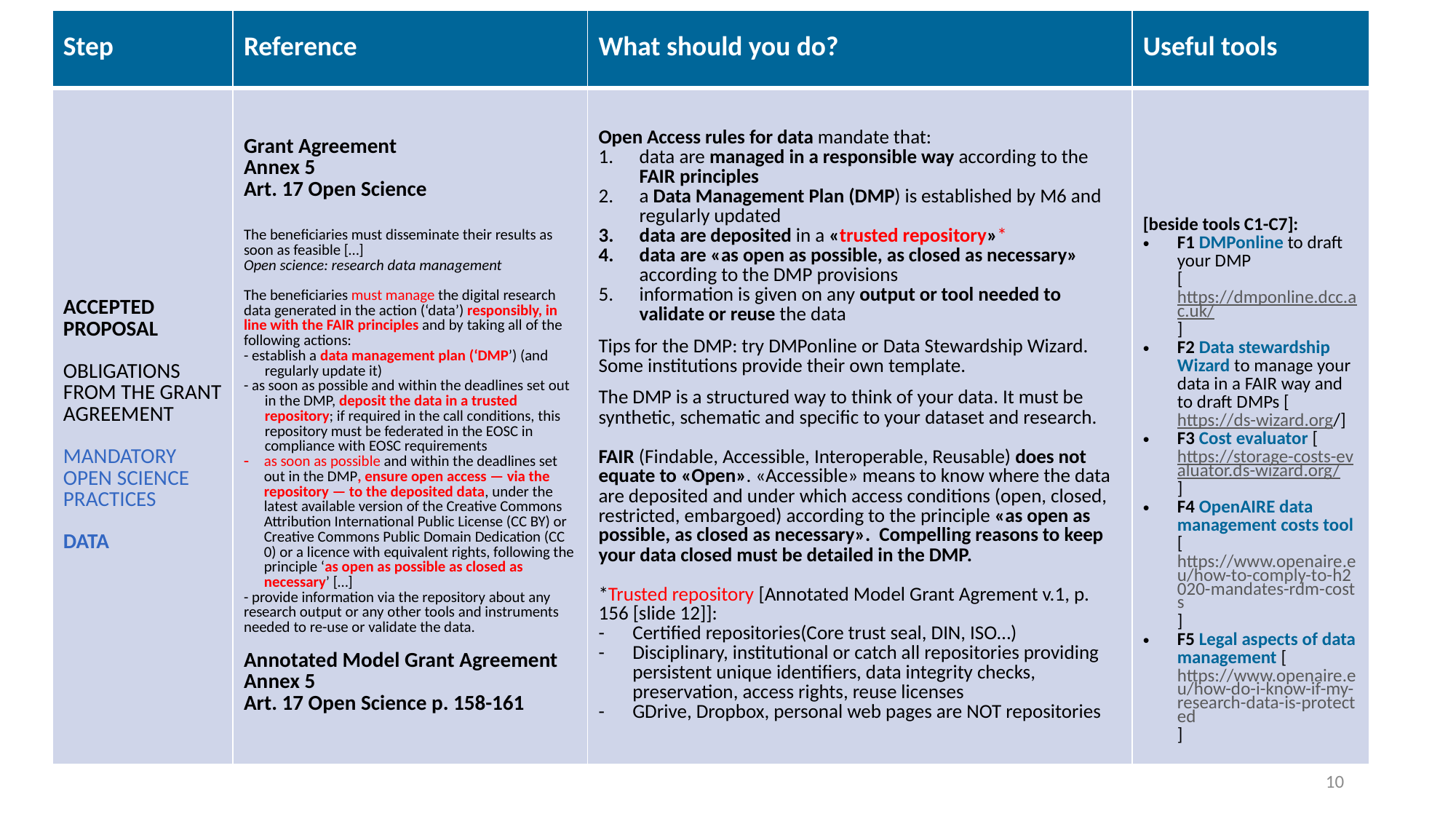

| Step | Reference | What should you do? | Useful tools |
| --- | --- | --- | --- |
| ACCEPTED PROPOSAL OBLIGATIONS FROM THE GRANT AGREEMENT MANDATORY OPEN SCIENCE PRACTICES DATA | Grant Agreement Annex 5 Art. 17 Open Science The beneficiaries must disseminate their results as soon as feasible […] Open science: research data management The beneficiaries must manage the digital research data generated in the action (‘data’) responsibly, in line with the FAIR principles and by taking all of the following actions: - establish a data management plan (‘DMP’) (and regularly update it) - as soon as possible and within the deadlines set out in the DMP, deposit the data in a trusted repository; if required in the call conditions, this repository must be federated in the EOSC in compliance with EOSC requirements as soon as possible and within the deadlines set out in the DMP, ensure open access — via the repository — to the deposited data, under the latest available version of the Creative Commons Attribution International Public License (CC BY) or Creative Commons Public Domain Dedication (CC 0) or a licence with equivalent rights, following the principle ‘as open as possible as closed as necessary’ […] - provide information via the repository about any research output or any other tools and instruments needed to re-use or validate the data. Annotated Model Grant Agreement Annex 5 Art. 17 Open Science p. 158-161 | Open Access rules for data mandate that: data are managed in a responsible way according to the FAIR principles a Data Management Plan (DMP) is established by M6 and regularly updated data are deposited in a «trusted repository»\* data are «as open as possible, as closed as necessary» according to the DMP provisions information is given on any output or tool needed to validate or reuse the data Tips for the DMP: try DMPonline or Data Stewardship Wizard. Some institutions provide their own template. The DMP is a structured way to think of your data. It must be synthetic, schematic and specific to your dataset and research. FAIR (Findable, Accessible, Interoperable, Reusable) does not equate to «Open». «Accessible» means to know where the data are deposited and under which access conditions (open, closed, restricted, embargoed) according to the principle «as open as possible, as closed as necessary». Compelling reasons to keep your data closed must be detailed in the DMP. \*Trusted repository [Annotated Model Grant Agrement v.1, p. 156 [slide 12]]: Certified repositories(Core trust seal, DIN, ISO…) Disciplinary, institutional or catch all repositories providing persistent unique identifiers, data integrity checks, preservation, access rights, reuse licenses GDrive, Dropbox, personal web pages are NOT repositories | [beside tools C1-C7]: F1 DMPonline to draft your DMP [https://dmponline.dcc.ac.uk/] F2 Data stewardship Wizard to manage your data in a FAIR way and to draft DMPs [https://ds-wizard.org/] F3 Cost evaluator [https://storage-costs-evaluator.ds-wizard.org/] F4 OpenAIRE data management costs tool [https://www.openaire.eu/how-to-comply-to-h2020-mandates-rdm-costs] F5 Legal aspects of data management [https://www.openaire.eu/how-do-i-know-if-my-research-data-is-protected] |
10